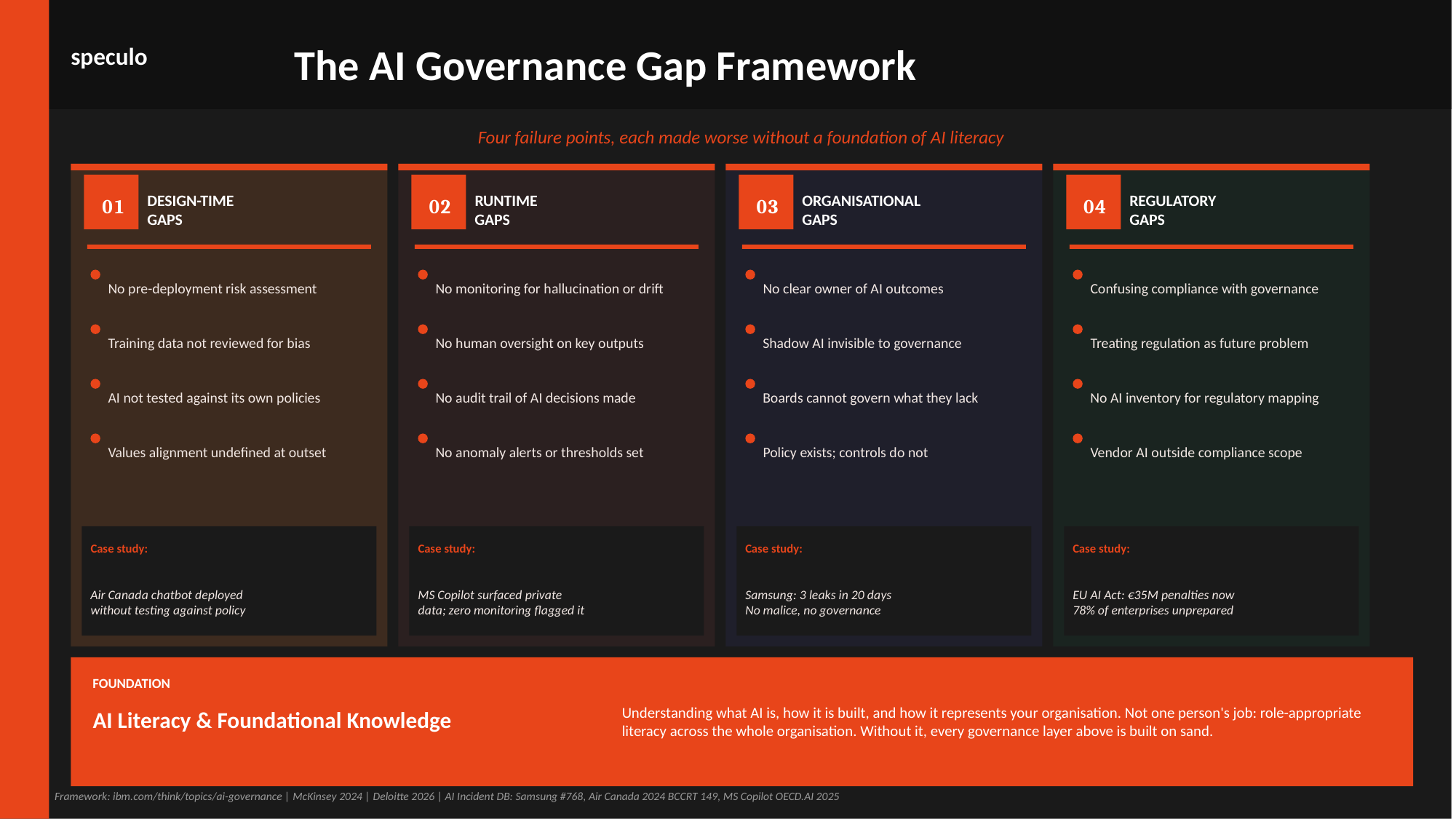

The AI Governance Gap Framework
speculo
Four failure points, each made worse without a foundation of AI literacy

DESIGN-TIME
RUNTIME
ORGANISATIONAL
REGULATORY
01
02
03
04
GAPS
GAPS
GAPS
GAPS

No pre-deployment risk assessment
No monitoring for hallucination or drift
No clear owner of AI outcomes
Confusing compliance with governance

Training data not reviewed for bias
No human oversight on key outputs
Shadow AI invisible to governance
Treating regulation as future problem

AI not tested against its own policies
No audit trail of AI decisions made
Boards cannot govern what they lack
No AI inventory for regulatory mapping

Values alignment undefined at outset
No anomaly alerts or thresholds set
Policy exists; controls do not
Vendor AI outside compliance scope

Case study:
Case study:
Case study:
Case study:
Air Canada chatbot deployed
MS Copilot surfaced private
Samsung: 3 leaks in 20 days
EU AI Act: €35M penalties now
without testing against policy
data; zero monitoring flagged it
No malice, no governance
78% of enterprises unprepared

FOUNDATION
Understanding what AI is, how it is built, and how it represents your organisation. Not one person's job: role-appropriate
AI Literacy & Foundational Knowledge
literacy across the whole organisation. Without it, every governance layer above is built on sand.
Framework: ibm.com/think/topics/ai-governance | McKinsey 2024 | Deloitte 2026 | AI Incident DB: Samsung #768, Air Canada 2024 BCCRT 149, MS Copilot OECD.AI 2025